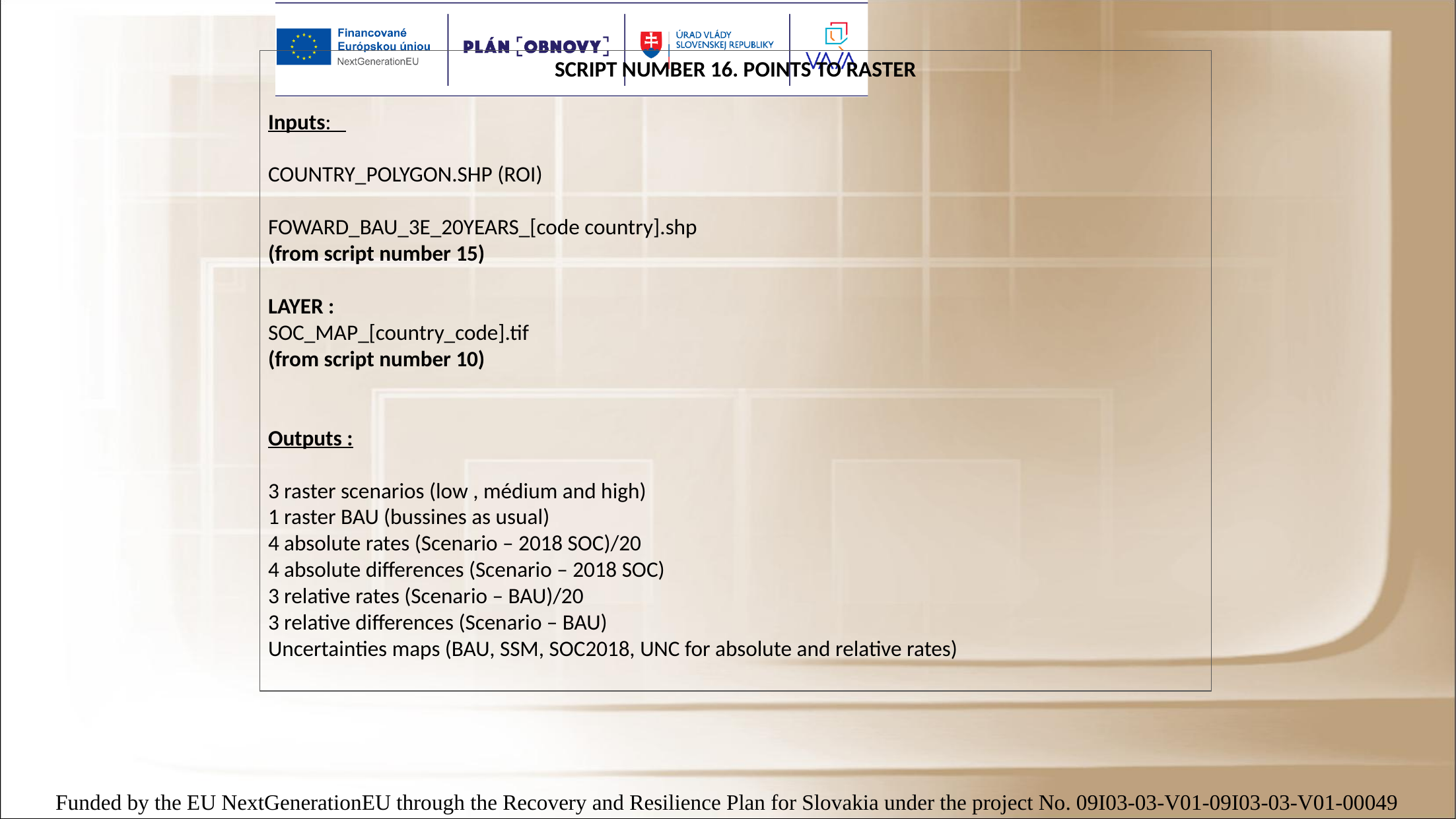

SCRIPT NUMBER 16. POINTS TO RASTER

Inputs:

COUNTRY_POLYGON.SHP (ROI)

FOWARD_BAU_3E_20YEARS_[code country].shp
(from script number 15)

LAYER :
SOC_MAP_[country_code].tif
(from script number 10)

Outputs :

3 raster scenarios (low , médium and high)
1 raster BAU (bussines as usual)
4 absolute rates (Scenario – 2018 SOC)/20
4 absolute differences (Scenario – 2018 SOC)
3 relative rates (Scenario – BAU)/20
3 relative differences (Scenario – BAU)
Uncertainties maps (BAU, SSM, SOC2018, UNC for absolute and relative rates)